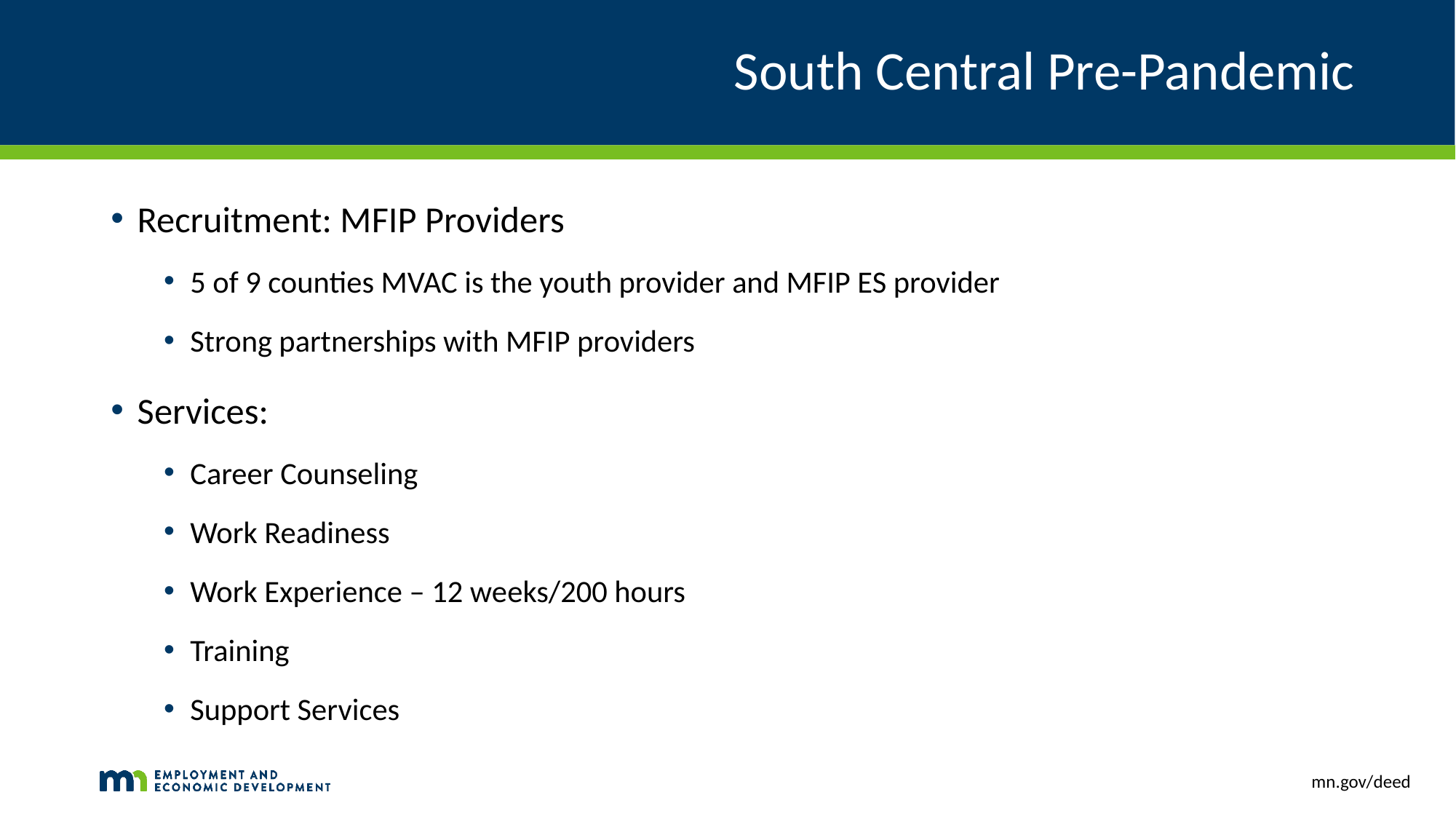

# South Central Pre-Pandemic
Recruitment: MFIP Providers
5 of 9 counties MVAC is the youth provider and MFIP ES provider
Strong partnerships with MFIP providers
Services:
Career Counseling
Work Readiness
Work Experience – 12 weeks/200 hours
Training
Support Services

mn.gov/deed